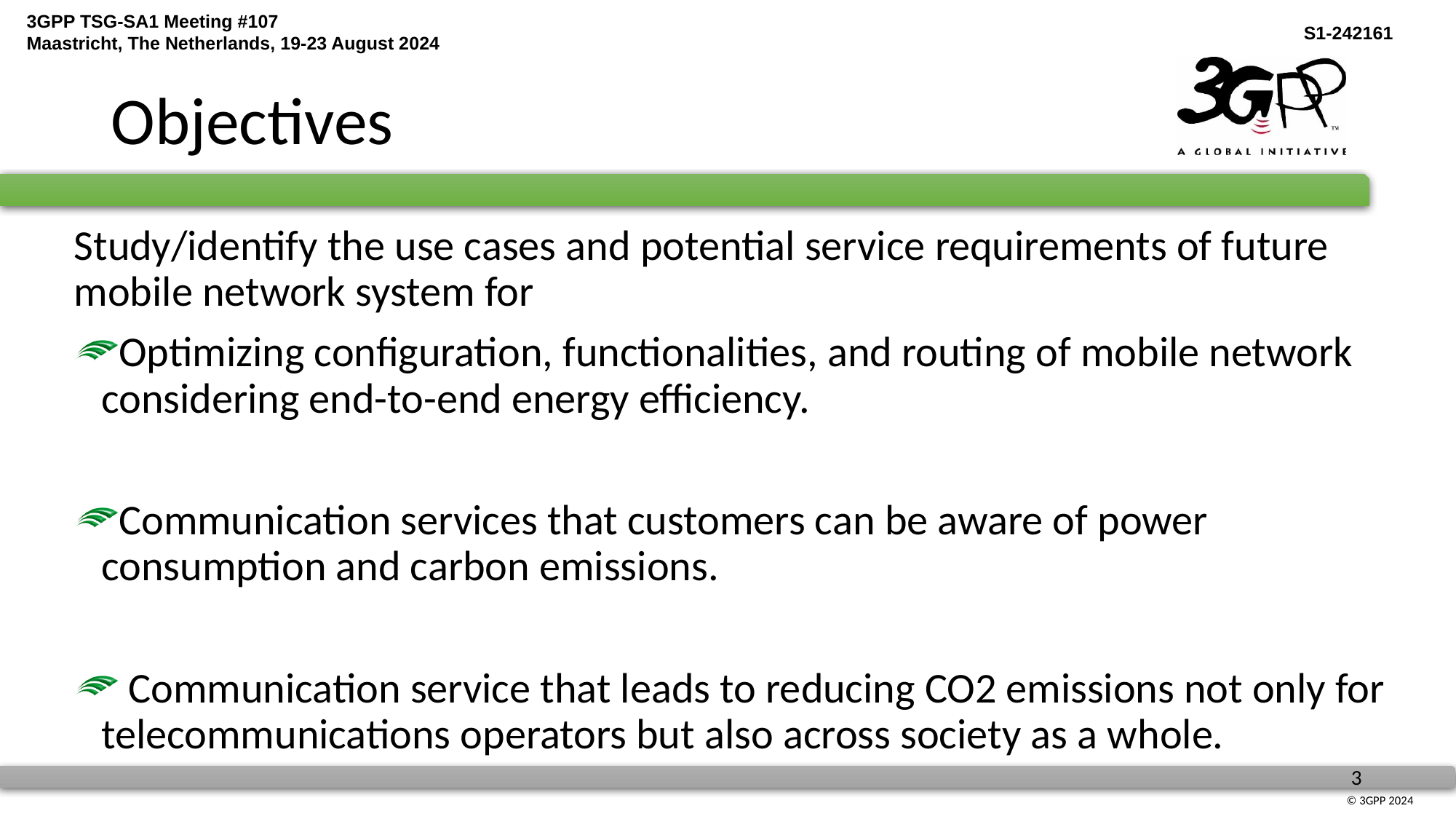

# Objectives
Study/identify the use cases and potential service requirements of future mobile network system for
Optimizing configuration, functionalities, and routing of mobile network considering end-to-end energy efficiency.

Communication services that customers can be aware of power consumption and carbon emissions.

 Communication service that leads to reducing CO2 emissions not only for telecommunications operators but also across society as a whole.